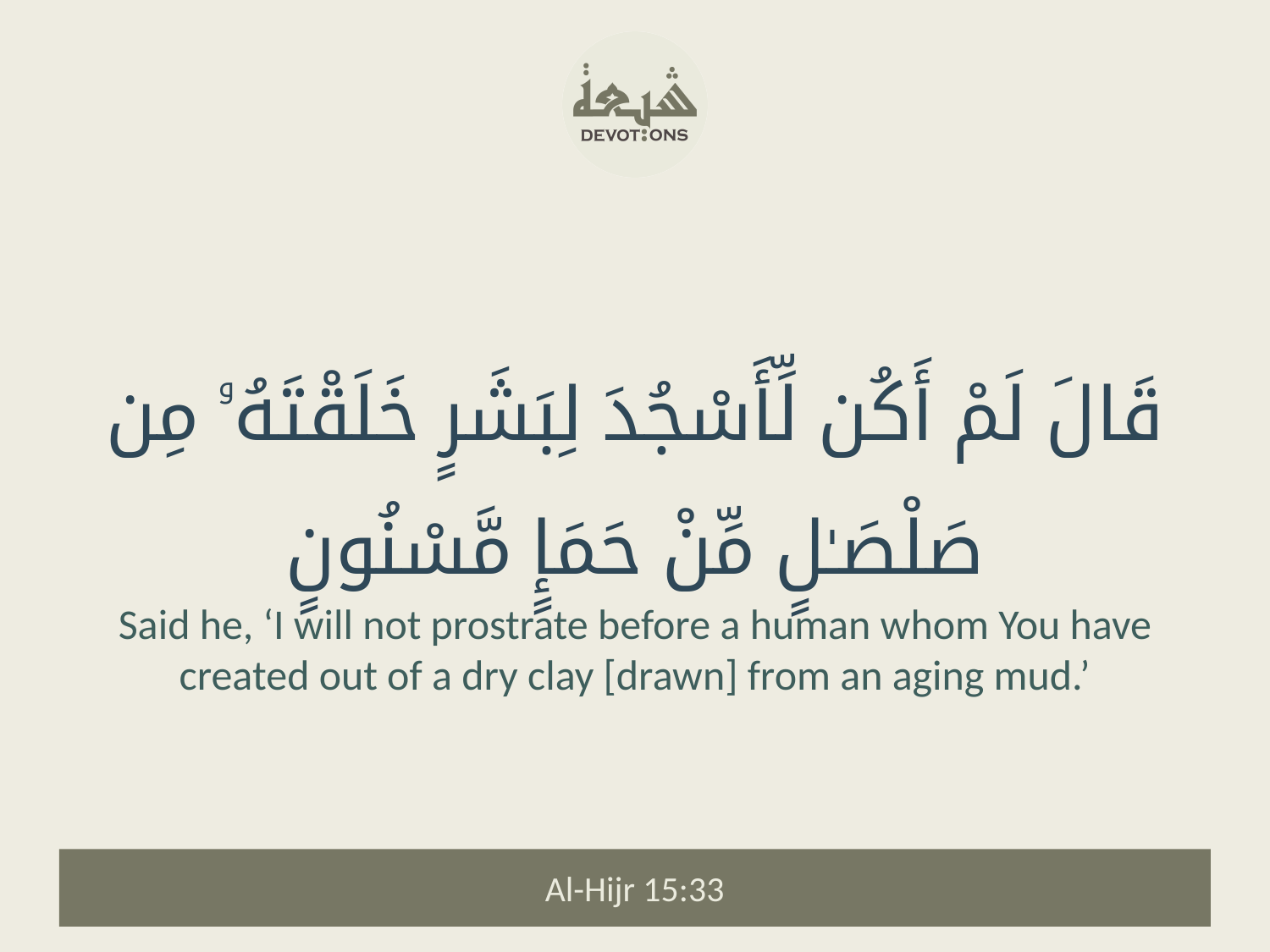

قَالَ لَمْ أَكُن لِّأَسْجُدَ لِبَشَرٍ خَلَقْتَهُۥ مِن صَلْصَـٰلٍ مِّنْ حَمَإٍ مَّسْنُونٍ
Said he, ‘I will not prostrate before a human whom You have created out of a dry clay [drawn] from an aging mud.’
Al-Hijr 15:33